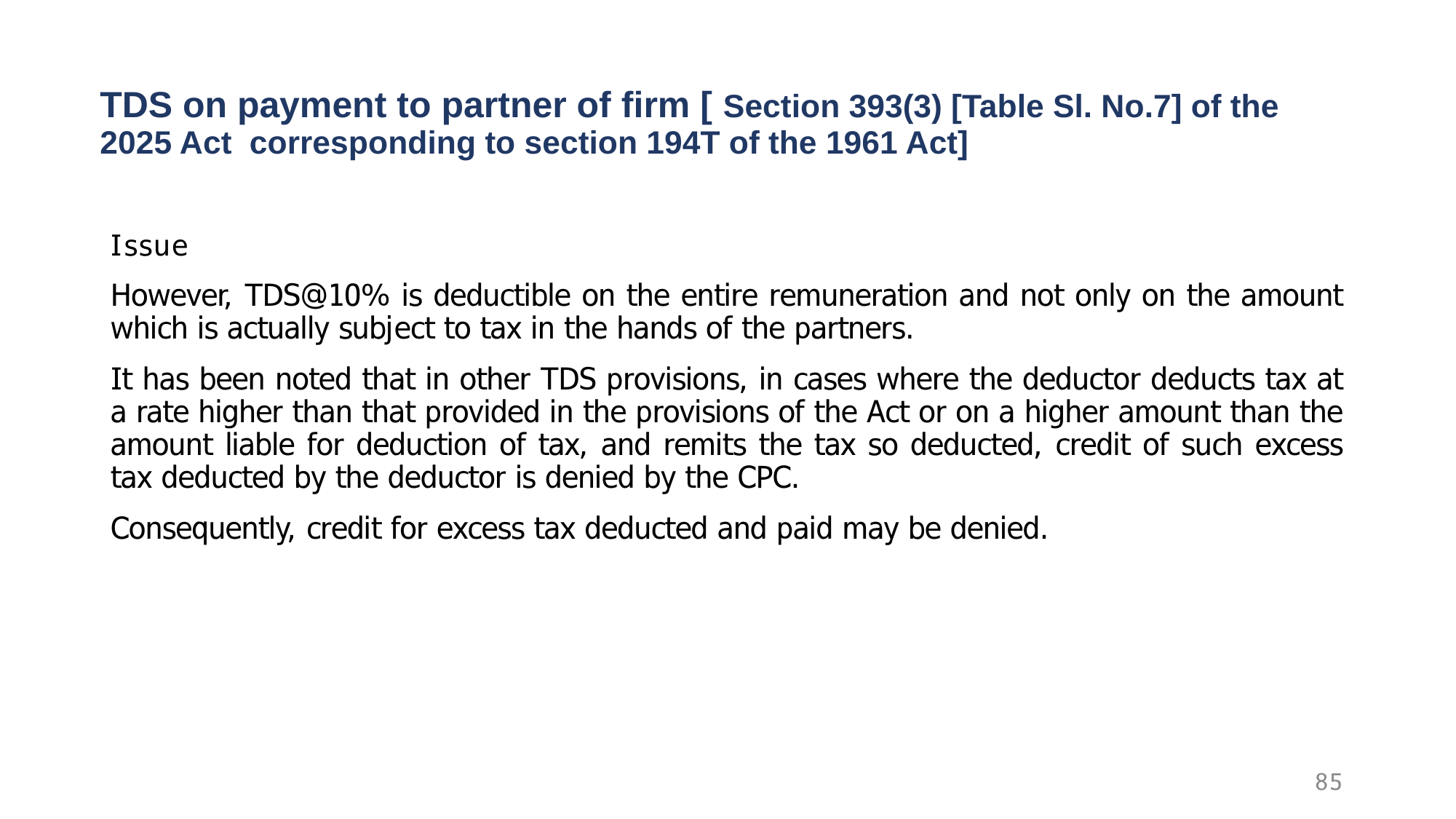

# TDS on payment to partner of firm [ Section 393(3) [Table Sl. No.7] of the 2025 Act  corresponding to section 194T of the 1961 Act]
Issue
However, TDS@10% is deductible on the entire remuneration and not only on the amount which is actually subject to tax in the hands of the partners.
It has been noted that in other TDS provisions, in cases where the deductor deducts tax at a rate higher than that provided in the provisions of the Act or on a higher amount than the amount liable for deduction of tax, and remits the tax so deducted, credit of such excess tax deducted by the deductor is denied by the CPC.
Consequently, credit for excess tax deducted and paid may be denied.

85